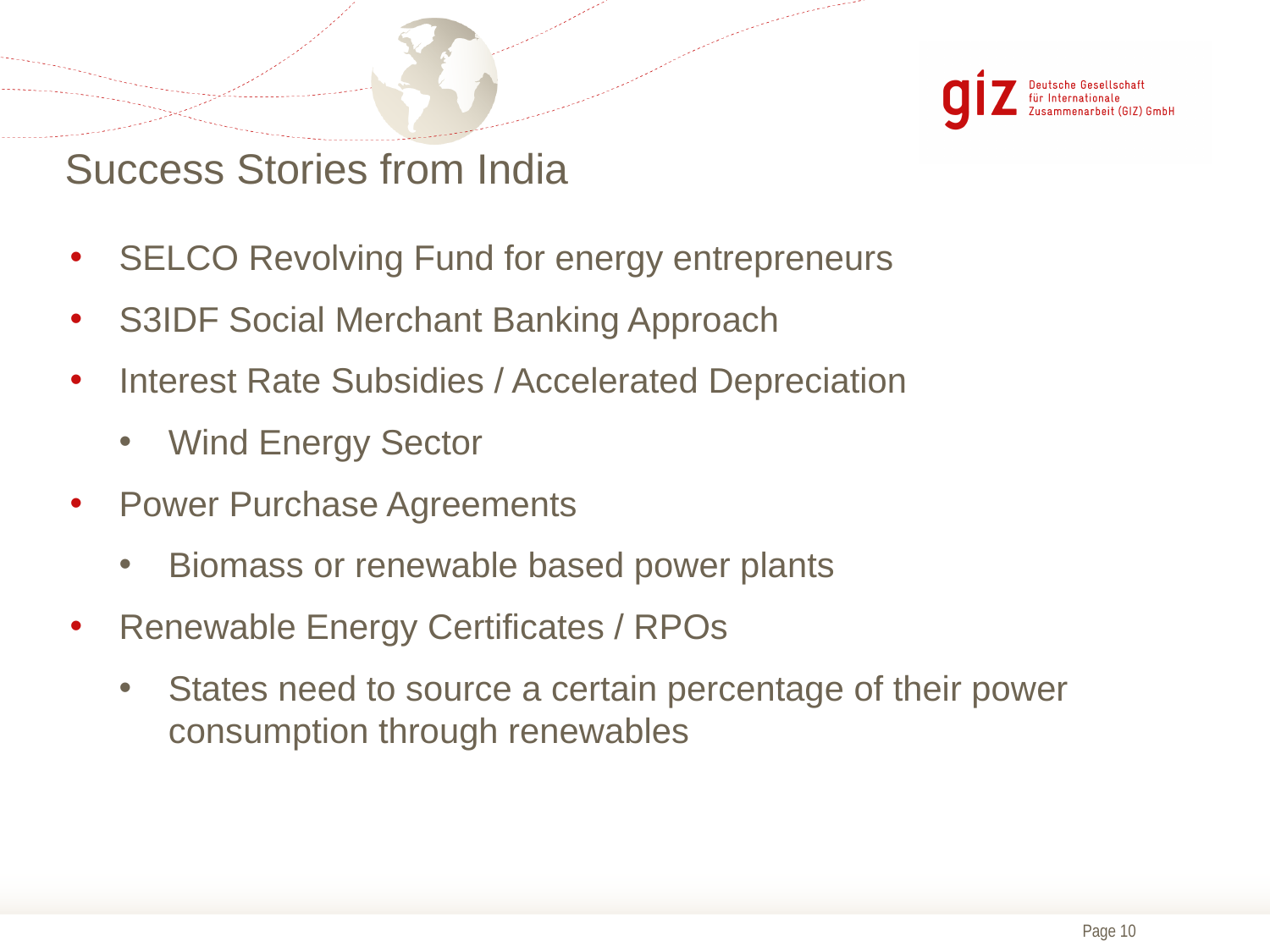

# Success Stories from India
SELCO Revolving Fund for energy entrepreneurs
S3IDF Social Merchant Banking Approach
Interest Rate Subsidies / Accelerated Depreciation
Wind Energy Sector
Power Purchase Agreements
Biomass or renewable based power plants
Renewable Energy Certificates / RPOs
States need to source a certain percentage of their power consumption through renewables